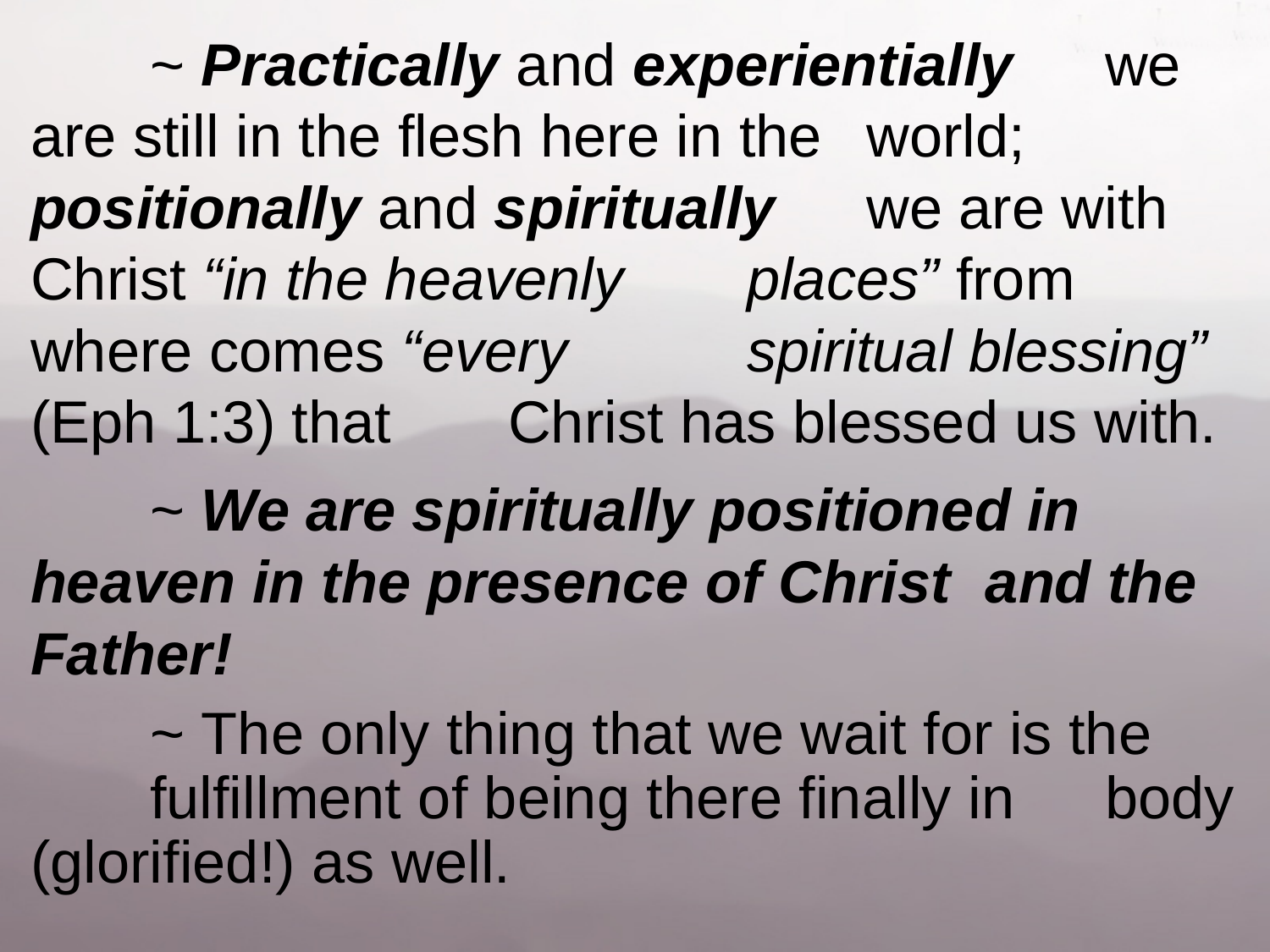

~ Practically and experientially 						we are still in the flesh here in the 						world; positionally and spiritually 						we are with Christ “in the heavenly 						places” from where comes “every 						spiritual blessing” (Eph 1:3) that 						Christ has blessed us with.
		~ We are spiritually positioned in 						heaven in the presence of Christ 						and the Father!
	~ The only thing that we wait for is the 		fulfillment of being there finally in 			body (glorified!) as well.